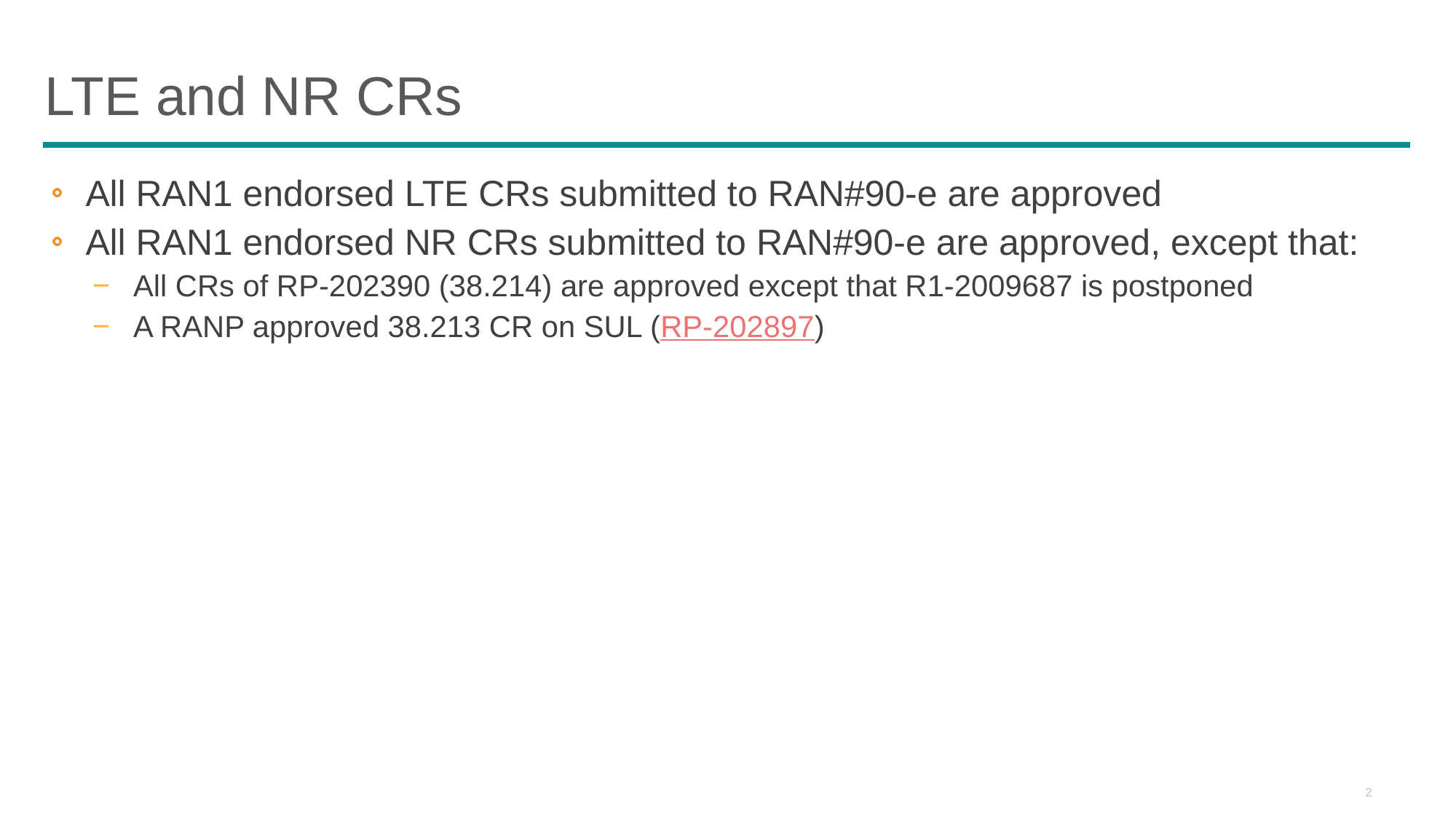

# LTE and NR CRs
All RAN1 endorsed LTE CRs submitted to RAN#90-e are approved
All RAN1 endorsed NR CRs submitted to RAN#90-e are approved, except that:
All CRs of RP-202390 (38.214) are approved except that R1-2009687 is postponed
A RANP approved 38.213 CR on SUL (RP-202897)